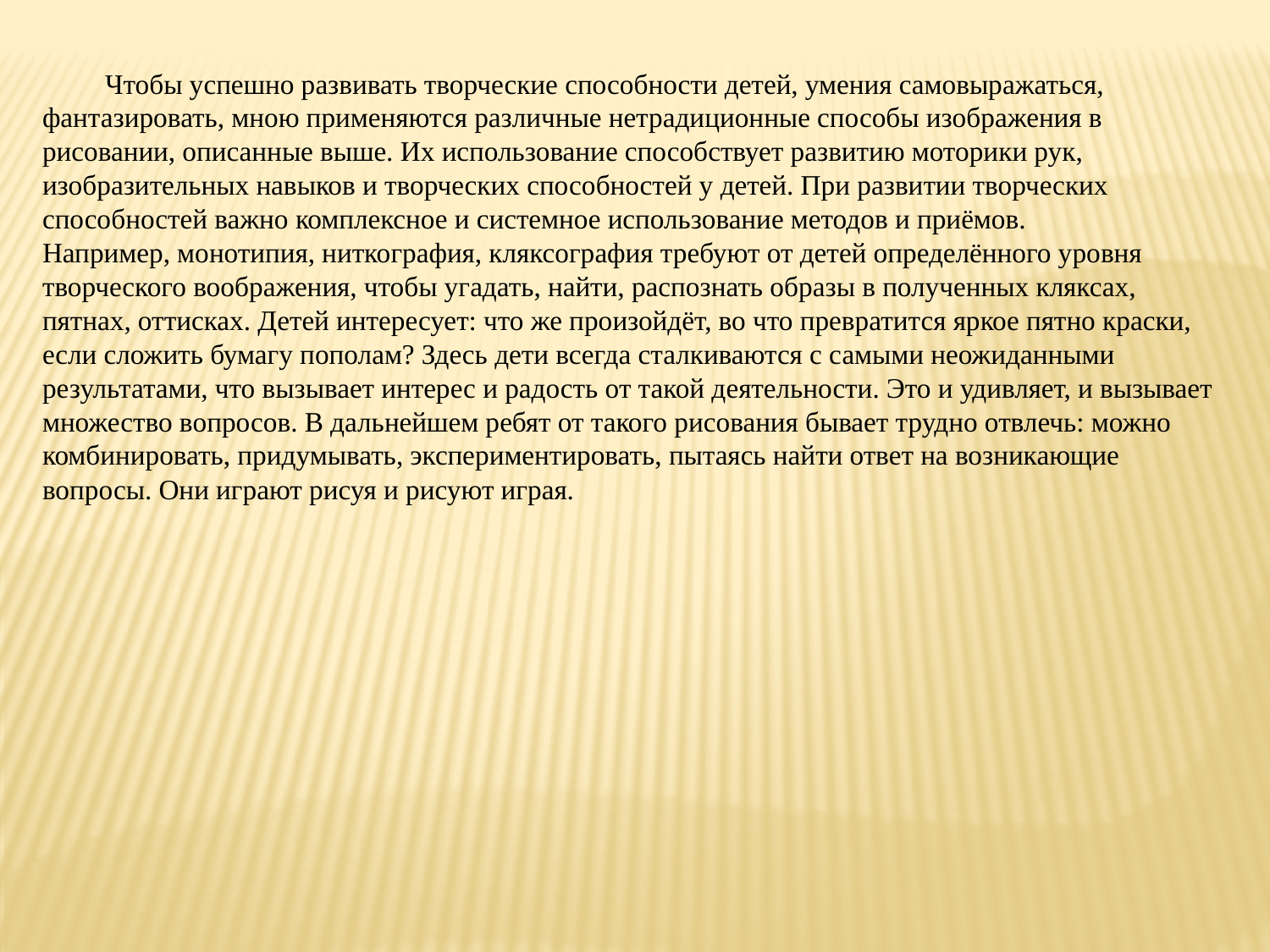

Чтобы успешно развивать творческие способности детей, умения самовыражаться, фантазировать, мною применяются различные нетрадиционные способы изображения в рисовании, описанные выше. Их использование способствует развитию моторики рук, изобразительных навыков и творческих способностей у детей. При развитии творческих способностей важно комплексное и системное использование методов и приёмов.
Например, монотипия, ниткография, кляксография требуют от детей определённого уровня творческого воображения, чтобы угадать, найти, распознать образы в полученных кляксах, пятнах, оттисках. Детей интересует: что же произойдёт, во что превратится яркое пятно краски, если сложить бумагу пополам? Здесь дети всегда сталкиваются с самыми неожиданными результатами, что вызывает интерес и радость от такой деятельности. Это и удивляет, и вызывает множество вопросов. В дальнейшем ребят от такого рисования бывает трудно отвлечь: можно комбинировать, придумывать, экспериментировать, пытаясь найти ответ на возникающие вопросы. Они играют рисуя и рисуют играя.